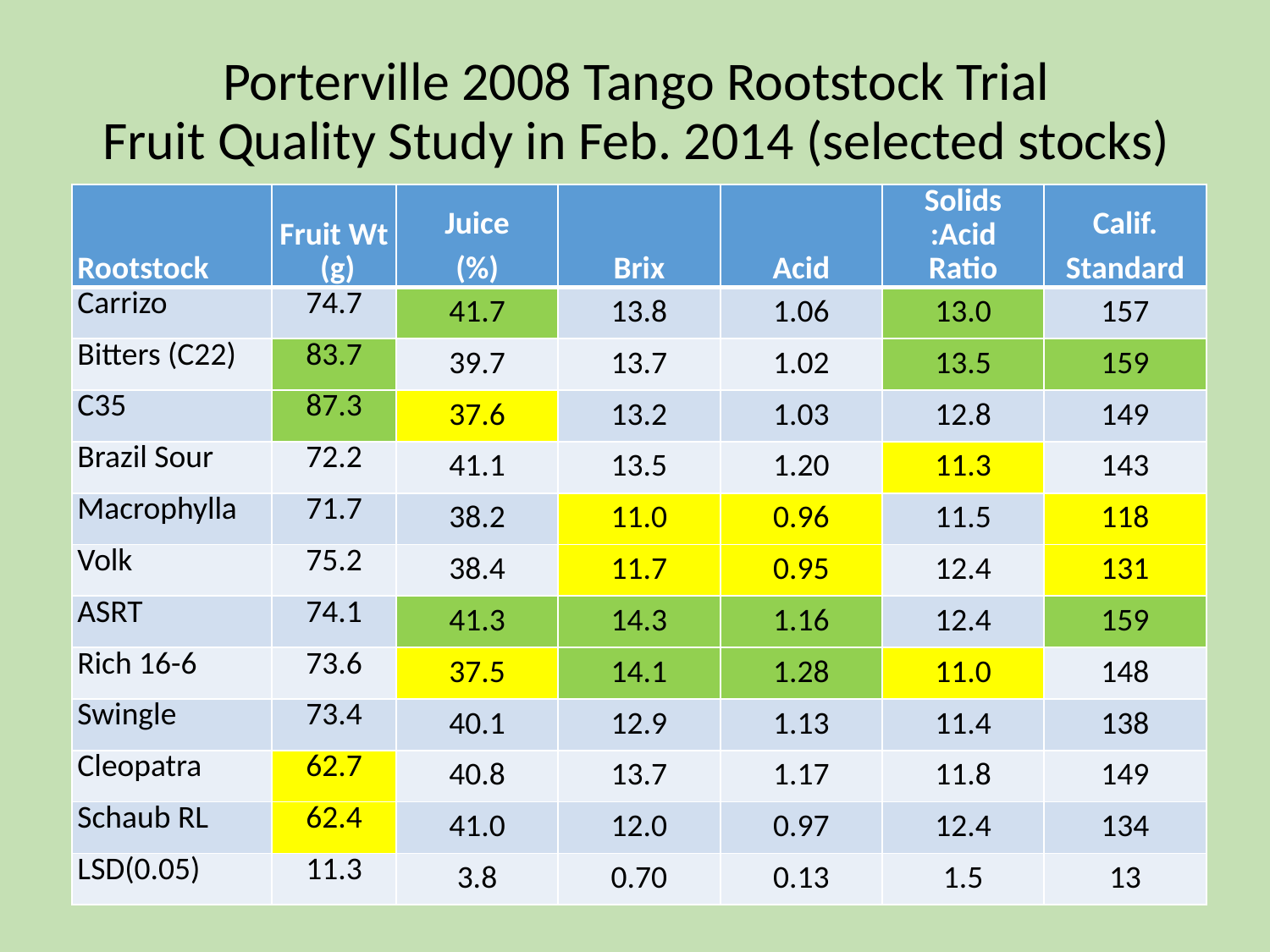

# Porterville 2008 Tango Rootstock Trial Fruit Quality Study in Feb. 2014 (selected stocks)
| Rootstock | Fruit Wt (g) | Juice (%) | Brix | Acid | Solids :Acid Ratio | Calif. Standard |
| --- | --- | --- | --- | --- | --- | --- |
| Carrizo | 74.7 | 41.7 | 13.8 | 1.06 | 13.0 | 157 |
| Bitters (C22) | 83.7 | 39.7 | 13.7 | 1.02 | 13.5 | 159 |
| C35 | 87.3 | 37.6 | 13.2 | 1.03 | 12.8 | 149 |
| Brazil Sour | 72.2 | 41.1 | 13.5 | 1.20 | 11.3 | 143 |
| Macrophylla | 71.7 | 38.2 | 11.0 | 0.96 | 11.5 | 118 |
| Volk | 75.2 | 38.4 | 11.7 | 0.95 | 12.4 | 131 |
| ASRT | 74.1 | 41.3 | 14.3 | 1.16 | 12.4 | 159 |
| Rich 16-6 | 73.6 | 37.5 | 14.1 | 1.28 | 11.0 | 148 |
| Swingle | 73.4 | 40.1 | 12.9 | 1.13 | 11.4 | 138 |
| Cleopatra | 62.7 | 40.8 | 13.7 | 1.17 | 11.8 | 149 |
| Schaub RL | 62.4 | 41.0 | 12.0 | 0.97 | 12.4 | 134 |
| LSD(0.05) | 11.3 | 3.8 | 0.70 | 0.13 | 1.5 | 13 |